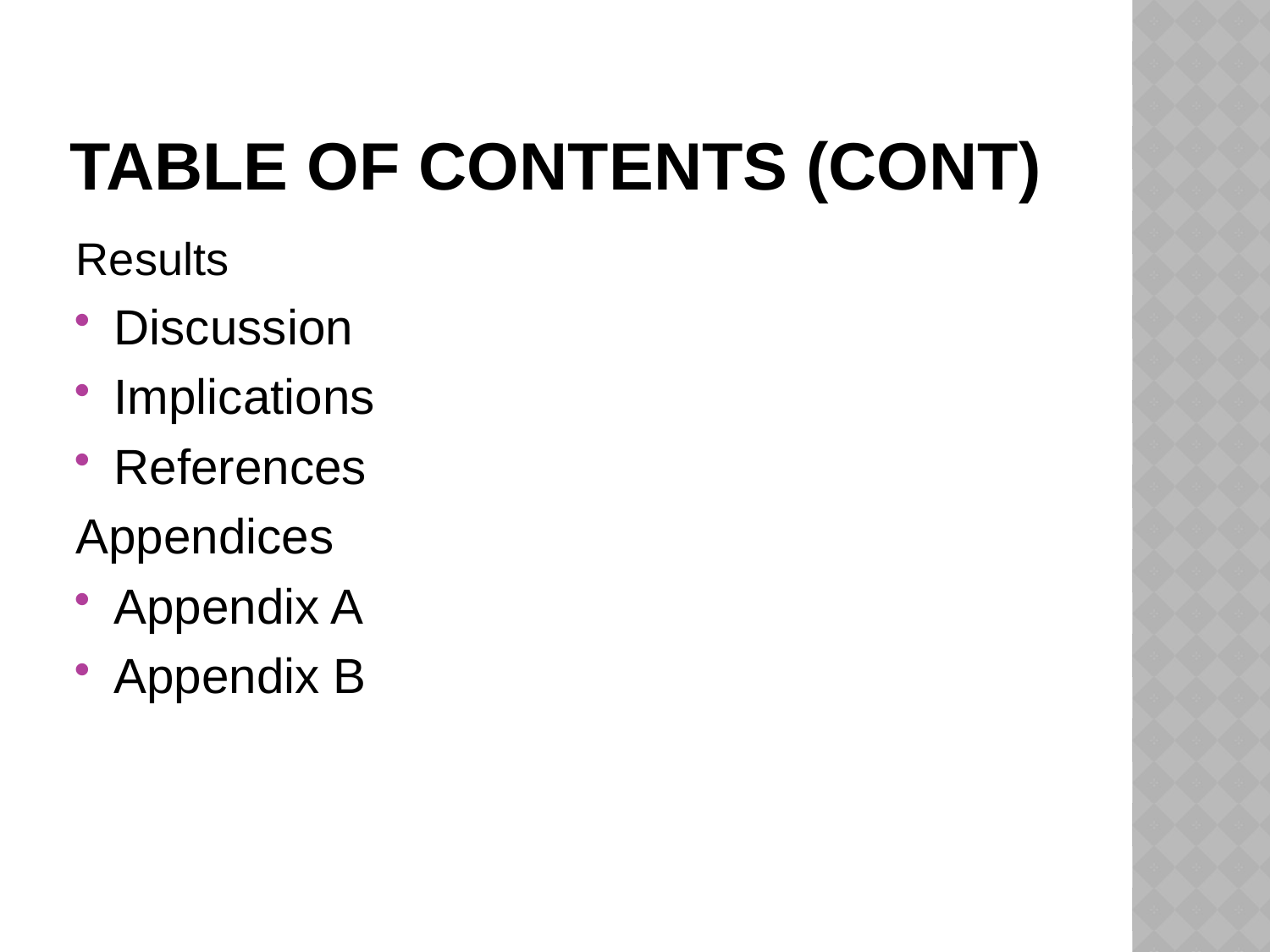

# Table of contents (cont)
Results
Discussion
Implications
References
Appendices
Appendix A
Appendix B